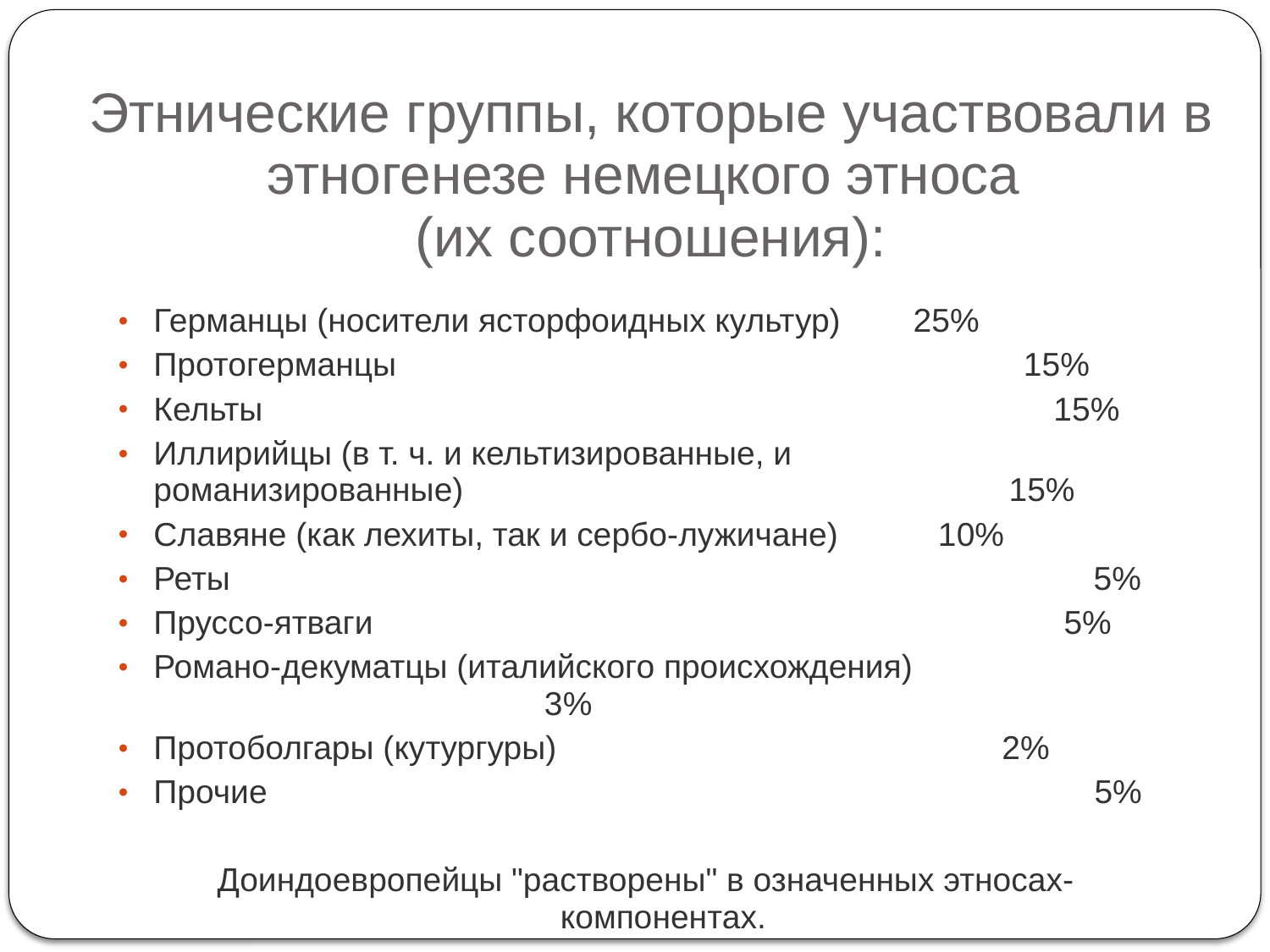

# Этнические группы, которые участвовали в этногенезе немецкого этноса (их соотношения):
Германцы (носители ясторфоидных культур)        25%
Протогерманцы                                                                     15%
Кельты                                                                                       15%
Иллирийцы (в т. ч. и кельтизированные, и
романизированные)                                                            15%
Славяне (как лехиты, так и сербо-лужичане)           10%
Реты                                                                                               5%
Пруссо-ятваги                                                                            5%
Романо-декуматцы (италийского происхождения)                                                                        3%
Протоболгары (кутургуры)                                                 2%
Прочие                                                                                           5%

Доиндоевропейцы "растворены" в означенных этносах-компонентах.